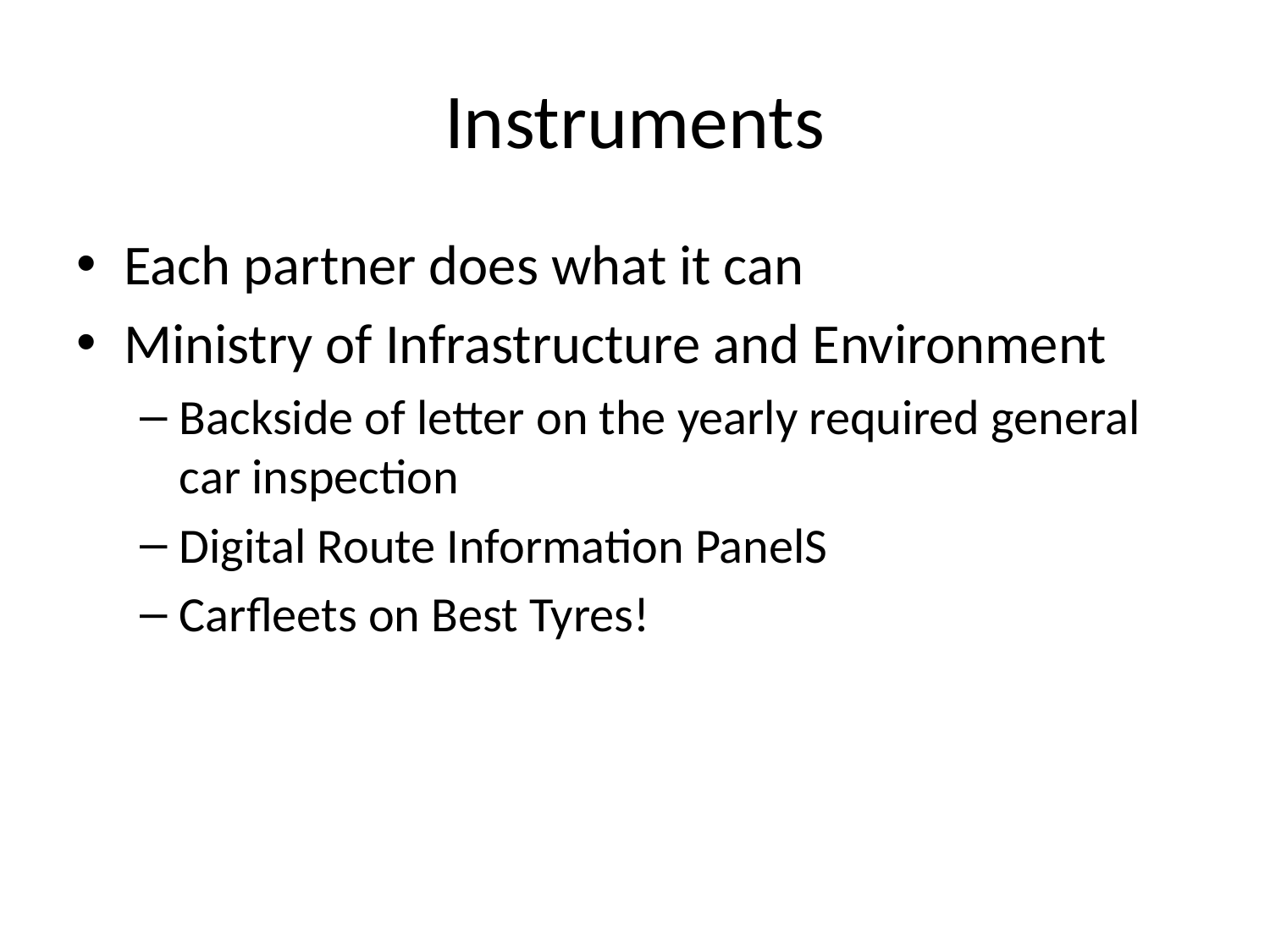

# Instruments
Each partner does what it can
Ministry of Infrastructure and Environment
Backside of letter on the yearly required general car inspection
Digital Route Information PanelS
Carfleets on Best Tyres!